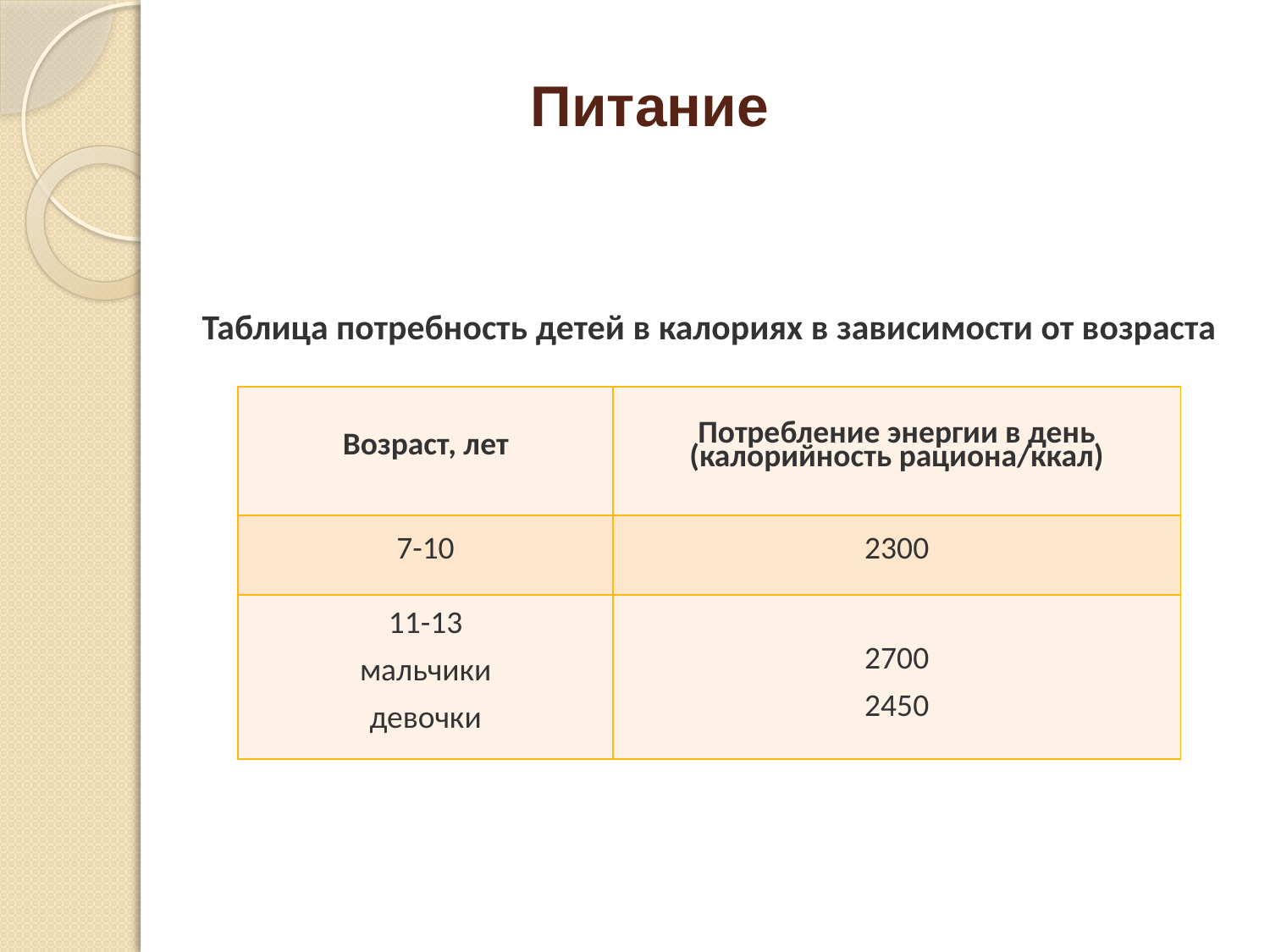

# Питание
Таблица потребность детей в калориях в зависимости от возраста
| Возраст, лет | Потребление энергии в день (калорийность рациона/ккал) |
| --- | --- |
| 7-10 | 2300 |
| 11-13 мальчики девочки | 2700 2450 |